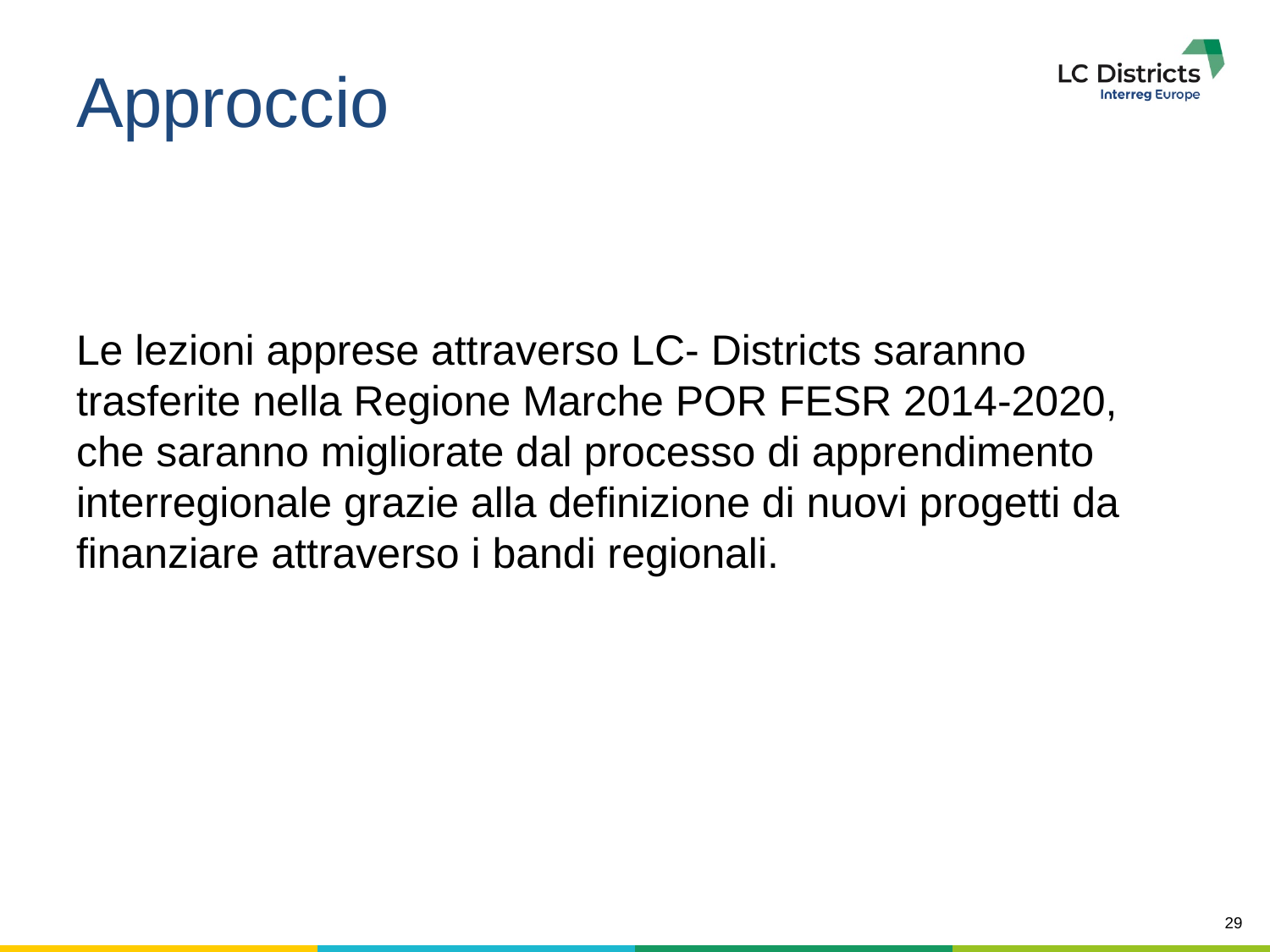

# Approccio
Le lezioni apprese attraverso LC- Districts saranno trasferite nella Regione Marche POR FESR 2014-2020, che saranno migliorate dal processo di apprendimento interregionale grazie alla definizione di nuovi progetti da finanziare attraverso i bandi regionali.